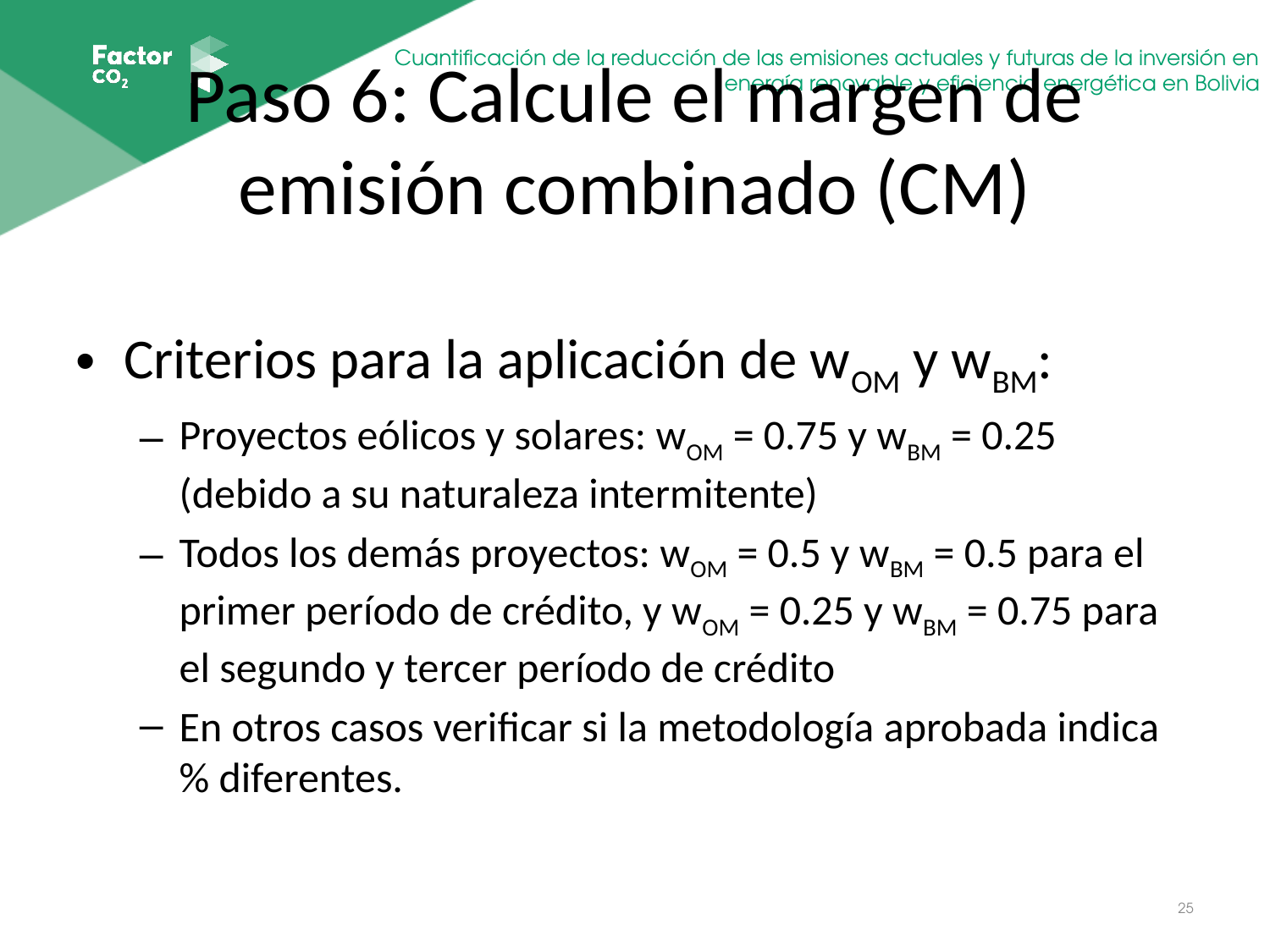

# Paso 6: Calcule el margen de emisión combinado (CM)
Criterios para la aplicación de wOM y wBM:
Proyectos eólicos y solares: wOM = 0.75 y wBM = 0.25 (debido a su naturaleza intermitente)
Todos los demás proyectos: wOM = 0.5 y wBM = 0.5 para el primer período de crédito, y wOM = 0.25 y wBM = 0.75 para el segundo y tercer período de crédito
En otros casos verificar si la metodología aprobada indica % diferentes.
25